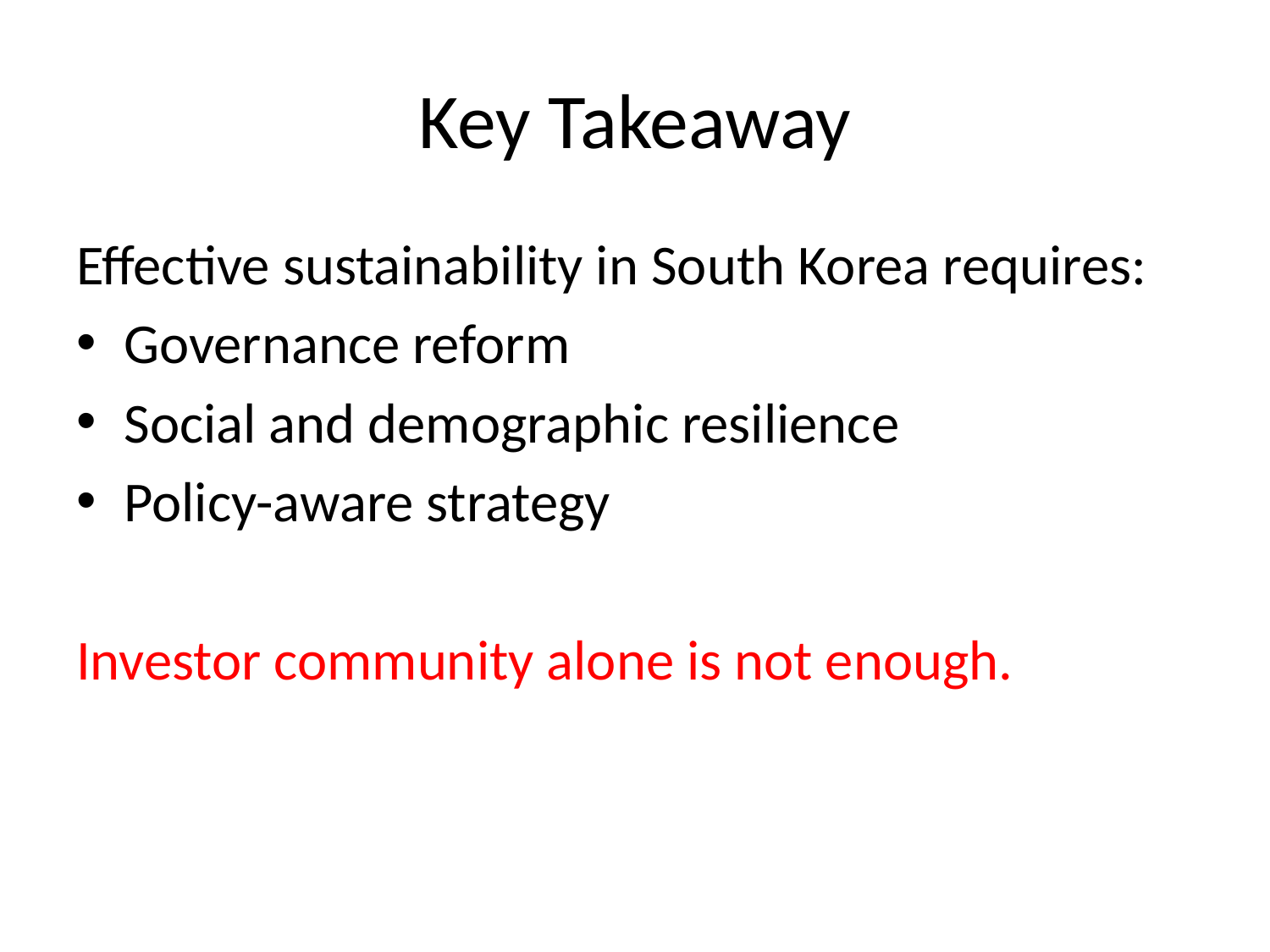

# Key Takeaway
Effective sustainability in South Korea requires:
Governance reform
Social and demographic resilience
Policy-aware strategy

Investor community alone is not enough.